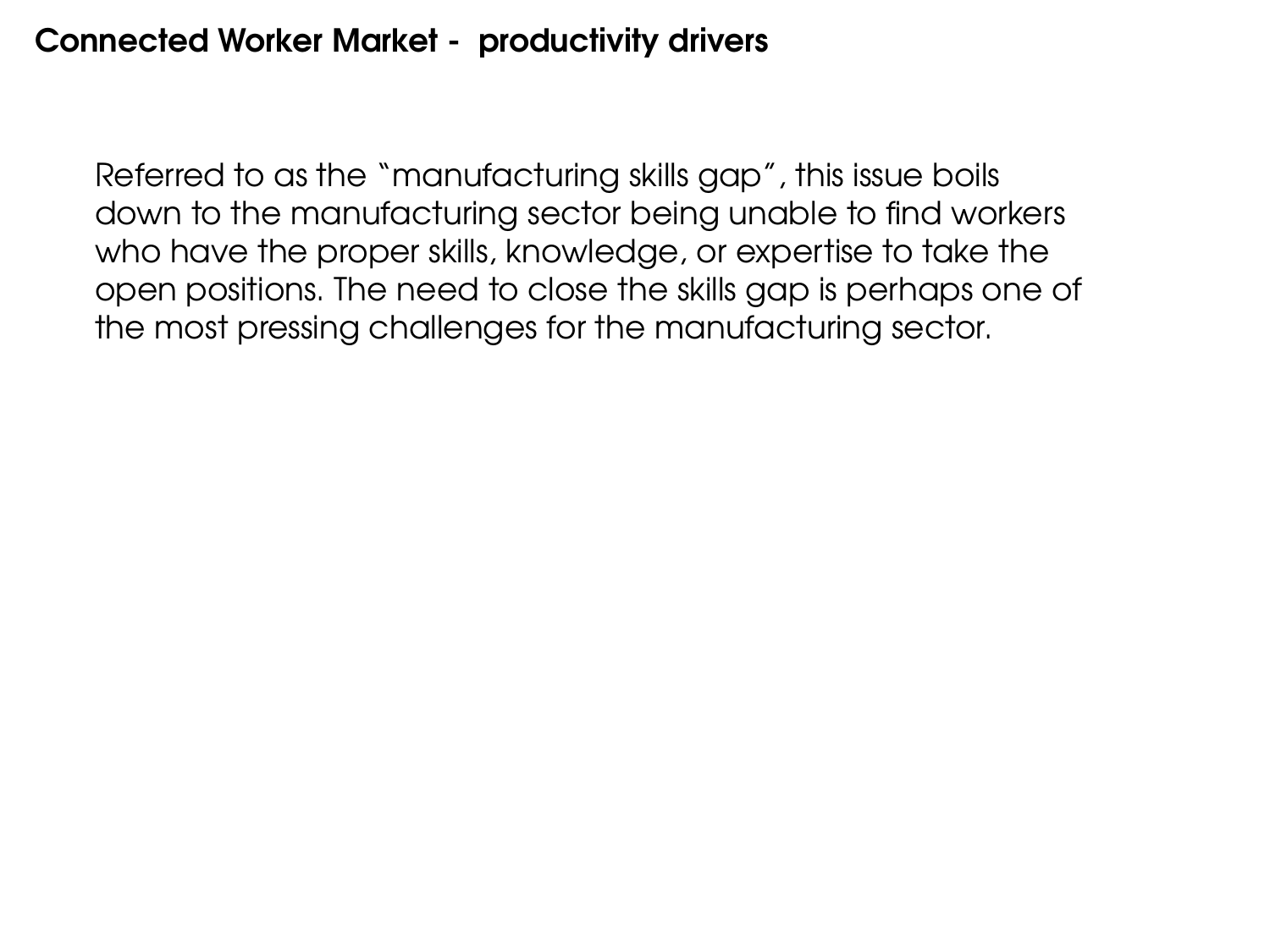

Connected Worker Market -  productivity drivers

Referred to as the “manufacturing skills gap”, this issue boils down to the manufacturing sector being unable to find workers who have the proper skills, knowledge, or expertise to take the open positions. The need to close the skills gap is perhaps one of the most pressing challenges for the manufacturing sector.